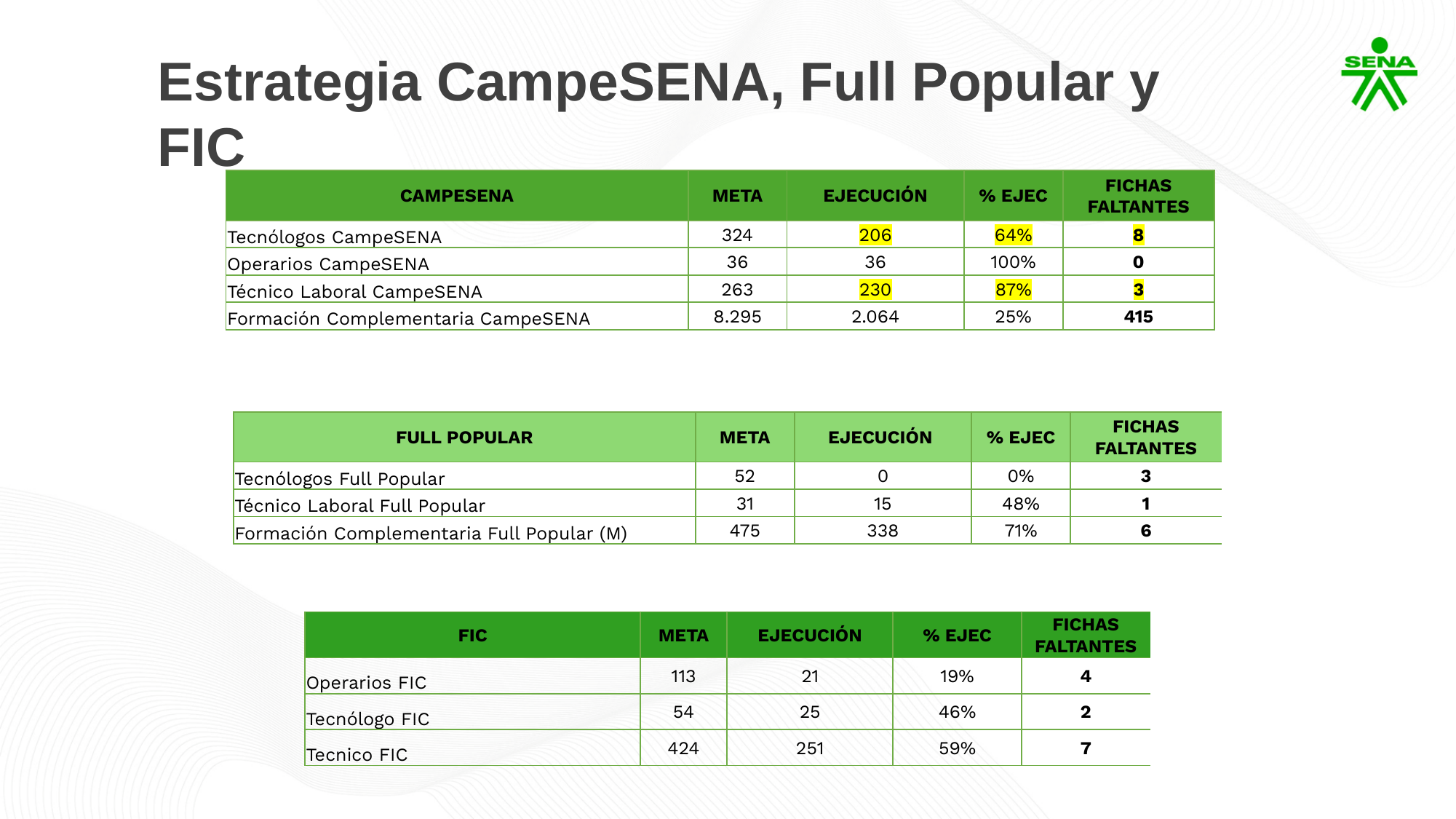

Estrategia CampeSENA, Full Popular y FIC
| CAMPESENA | META | EJECUCIÓN | % EJEC | FICHAS FALTANTES |
| --- | --- | --- | --- | --- |
| Tecnólogos CampeSENA | 324 | 206 | 64% | 8 |
| Operarios CampeSENA | 36 | 36 | 100% | 0 |
| Técnico Laboral CampeSENA | 263 | 230 | 87% | 3 |
| Formación Complementaria CampeSENA | 8.295 | 2.064 | 25% | 415 |
| FULL POPULAR | META | EJECUCIÓN | % EJEC | FICHAS FALTANTES |
| --- | --- | --- | --- | --- |
| Tecnólogos Full Popular | 52 | 0 | 0% | 3 |
| Técnico Laboral Full Popular | 31 | 15 | 48% | 1 |
| Formación Complementaria Full Popular (M) | 475 | 338 | 71% | 6 |
| FIC | META | EJECUCIÓN | % EJEC | FICHAS FALTANTES |
| --- | --- | --- | --- | --- |
| Operarios FIC | 113 | 21 | 19% | 4 |
| Tecnólogo FIC | 54 | 25 | 46% | 2 |
| Tecnico FIC | 424 | 251 | 59% | 7 |